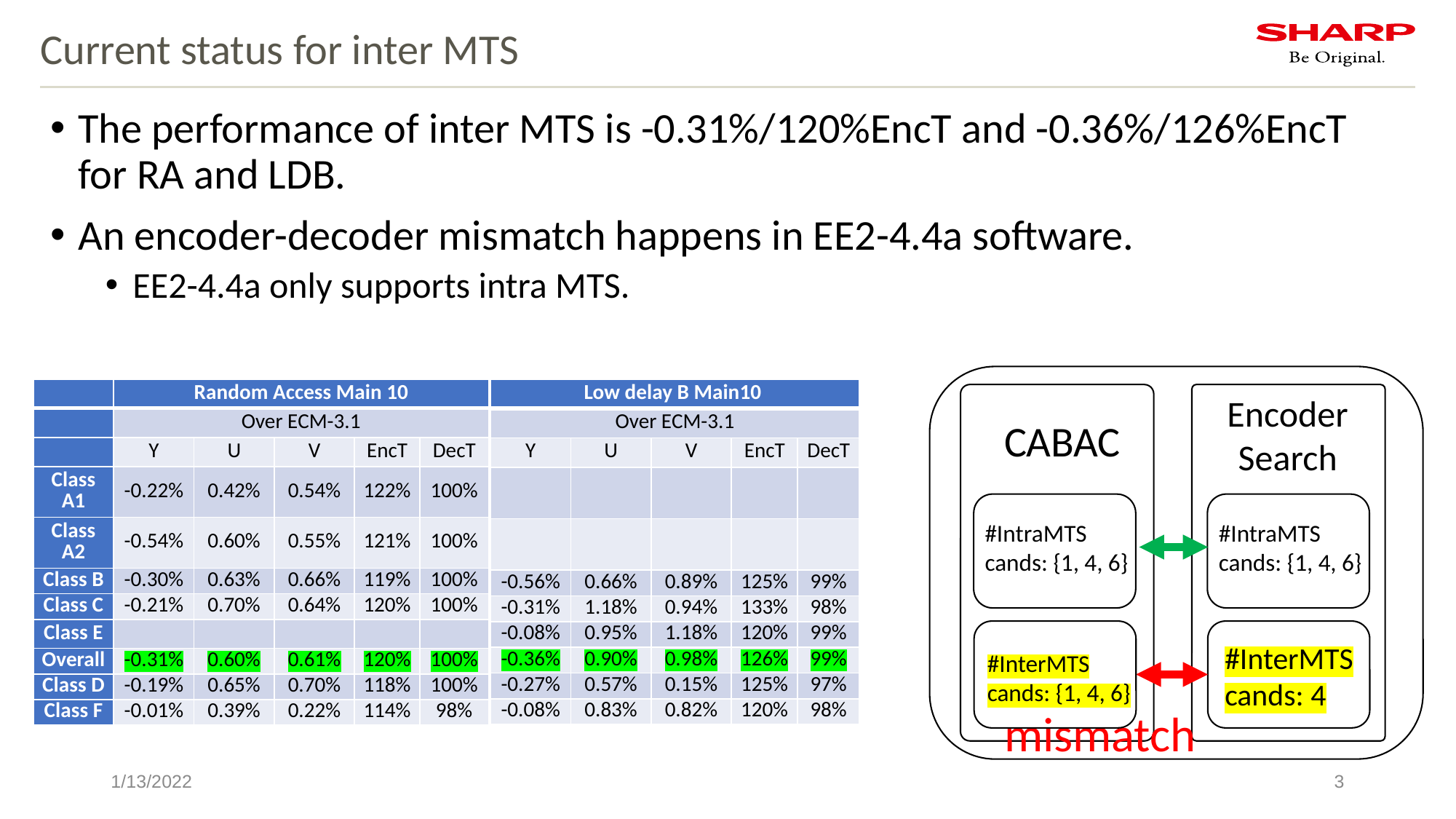

# Current status for inter MTS
The performance of inter MTS is -0.31%/120%EncT and -0.36%/126%EncT for RA and LDB.
An encoder-decoder mismatch happens in EE2-4.4a software.
EE2-4.4a only supports intra MTS.

|  | Low delay B Main10 |  |  |  |  |
| --- | --- | --- | --- | --- | --- |
|  | Over ECM-3.1 |  |  |  |  |
|  | Y | U | V | EncT | DecT |
| Class A1 |  |  |  |  |  |
| Class A2 |  |  |  |  |  |
| Class B | -0.56% | 0.66% | 0.89% | 125% | 99% |
| Class C | -0.31% | 1.18% | 0.94% | 133% | 98% |
| Class E | -0.08% | 0.95% | 1.18% | 120% | 99% |
| Overall | -0.36% | 0.90% | 0.98% | 126% | 99% |
| Class D | -0.27% | 0.57% | 0.15% | 125% | 97% |
| Class F | -0.08% | 0.83% | 0.82% | 120% | 98% |
|  | Random Access Main 10 |  |  |  |  |
| --- | --- | --- | --- | --- | --- |
|  | Over ECM-3.1 |  |  |  |  |
|  | Y | U | V | EncT | DecT |
| Class A1 | -0.22% | 0.42% | 0.54% | 122% | 100% |
| Class A2 | -0.54% | 0.60% | 0.55% | 121% | 100% |
| Class B | -0.30% | 0.63% | 0.66% | 119% | 100% |
| Class C | -0.21% | 0.70% | 0.64% | 120% | 100% |
| Class E |  |  |  |  |  |
| Overall | -0.31% | 0.60% | 0.61% | 120% | 100% |
| Class D | -0.19% | 0.65% | 0.70% | 118% | 100% |
| Class F | -0.01% | 0.39% | 0.22% | 114% | 98% |

Encoder
Search
CABAC

#IntraMTS
cands: {1, 4, 6}
#IntraMTS
cands: {1, 4, 6}

#InterMTS
cands: 4
#InterMTS
cands: {1, 4, 6}
mismatch
1/13/2022
3